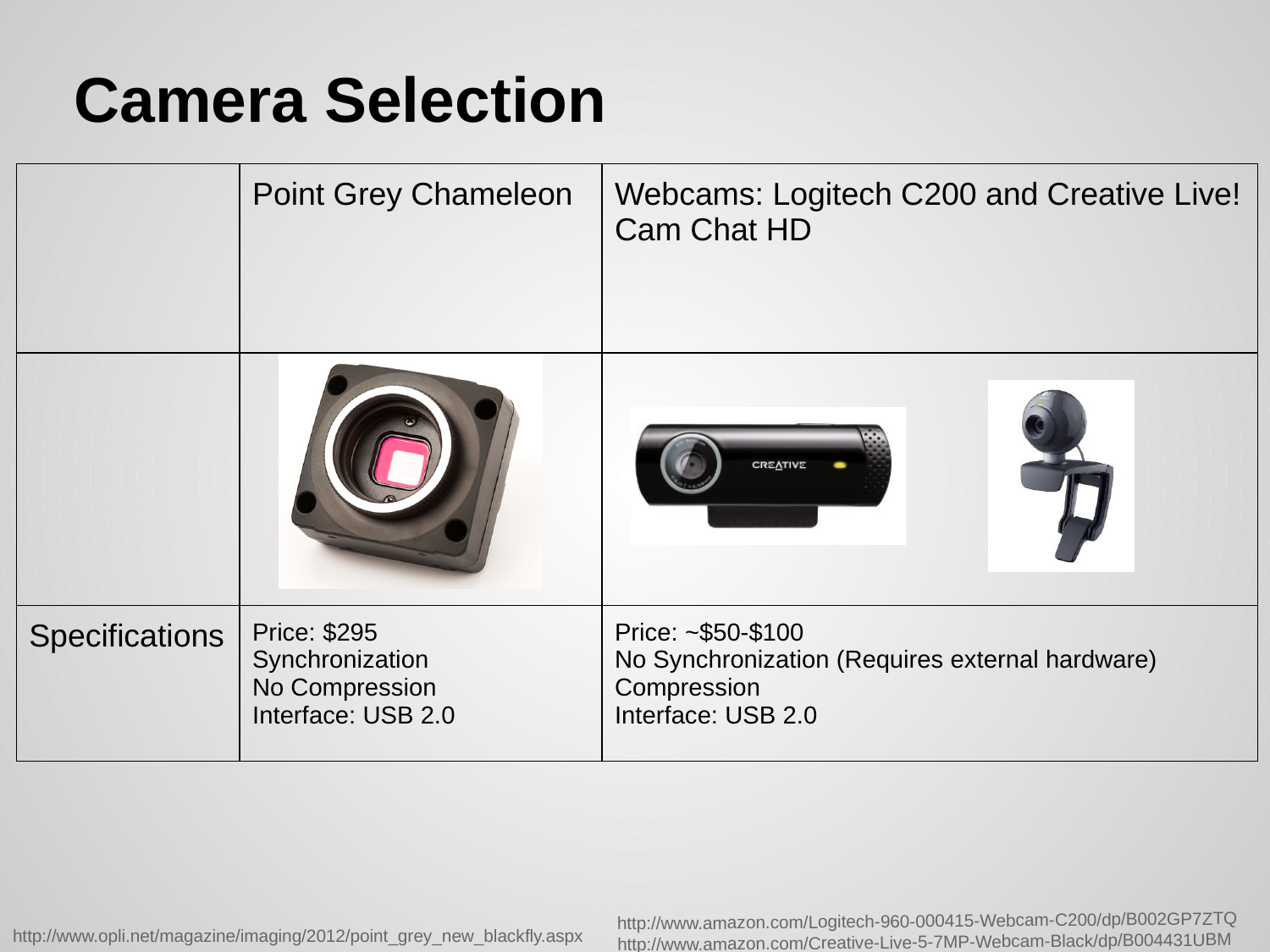

# Camera Selection
|  | Point Grey Chameleon | Webcams: Logitech C200 and Creative Live! Cam Chat HD |
| --- | --- | --- |
|  |  |  |
| Specifications | Price: $295 Synchronization No Compression Interface: USB 2.0 | Price: ~$50-$100 No Synchronization (Requires external hardware) Compression Interface: USB 2.0 |
|  |  |  |

http://www.amazon.com/Logitech-960-000415-Webcam-C200/dp/B002GP7ZTQ
http://www.amazon.com/Creative-Live-5-7MP-Webcam-Black/dp/B004431UBM
http://www.opli.net/magazine/imaging/2012/point_grey_new_blackfly.aspx